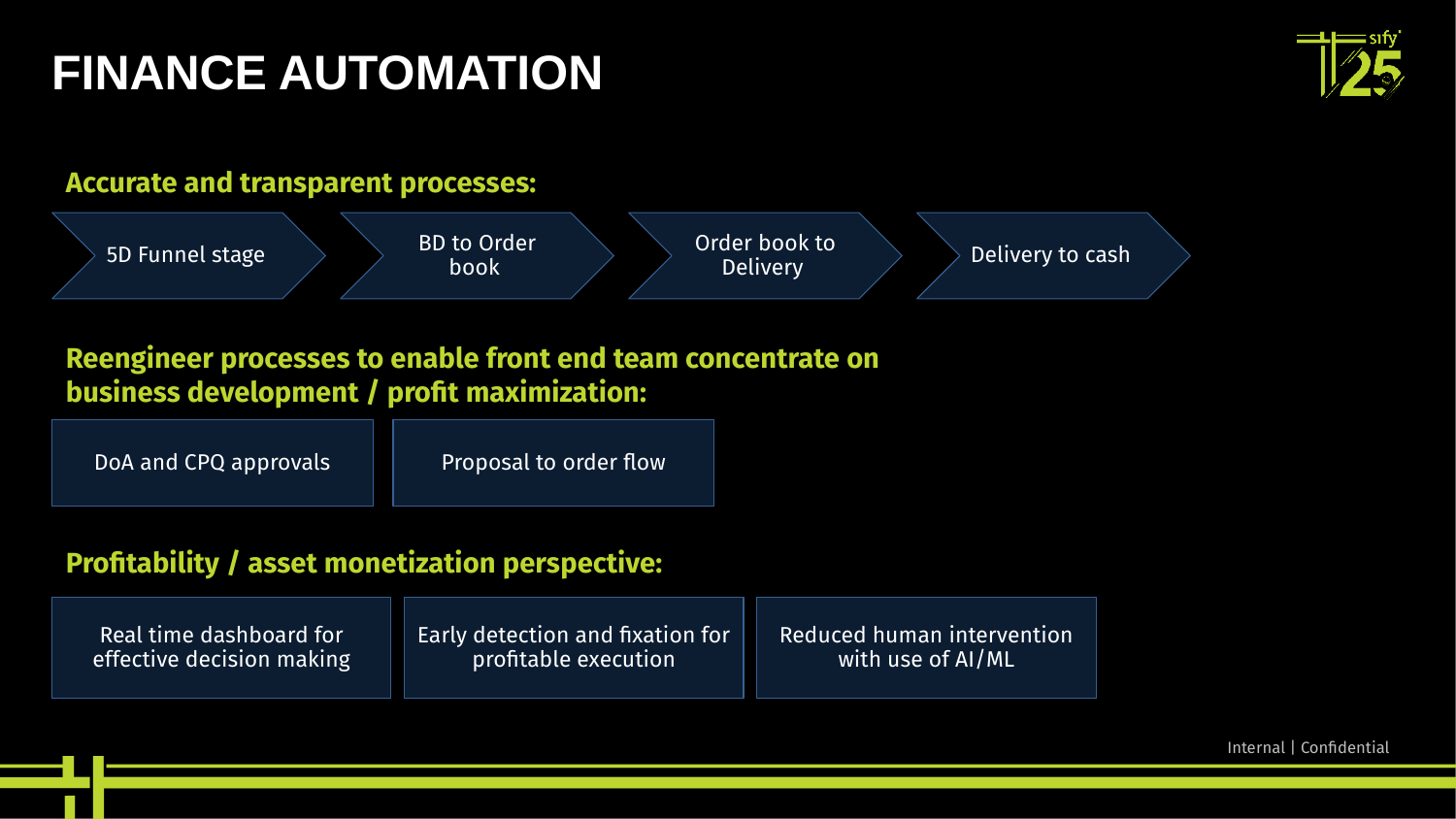

# finance automation
Accurate and transparent processes:
5D Funnel stage
BD to Order book
Order book to Delivery
Delivery to cash
Reengineer processes to enable front end team concentrate on
business development / profit maximization:
DoA and CPQ approvals
Proposal to order flow
Profitability / asset monetization perspective:
Real time dashboard for effective decision making
Early detection and fixation for profitable execution
Reduced human intervention with use of AI/ML